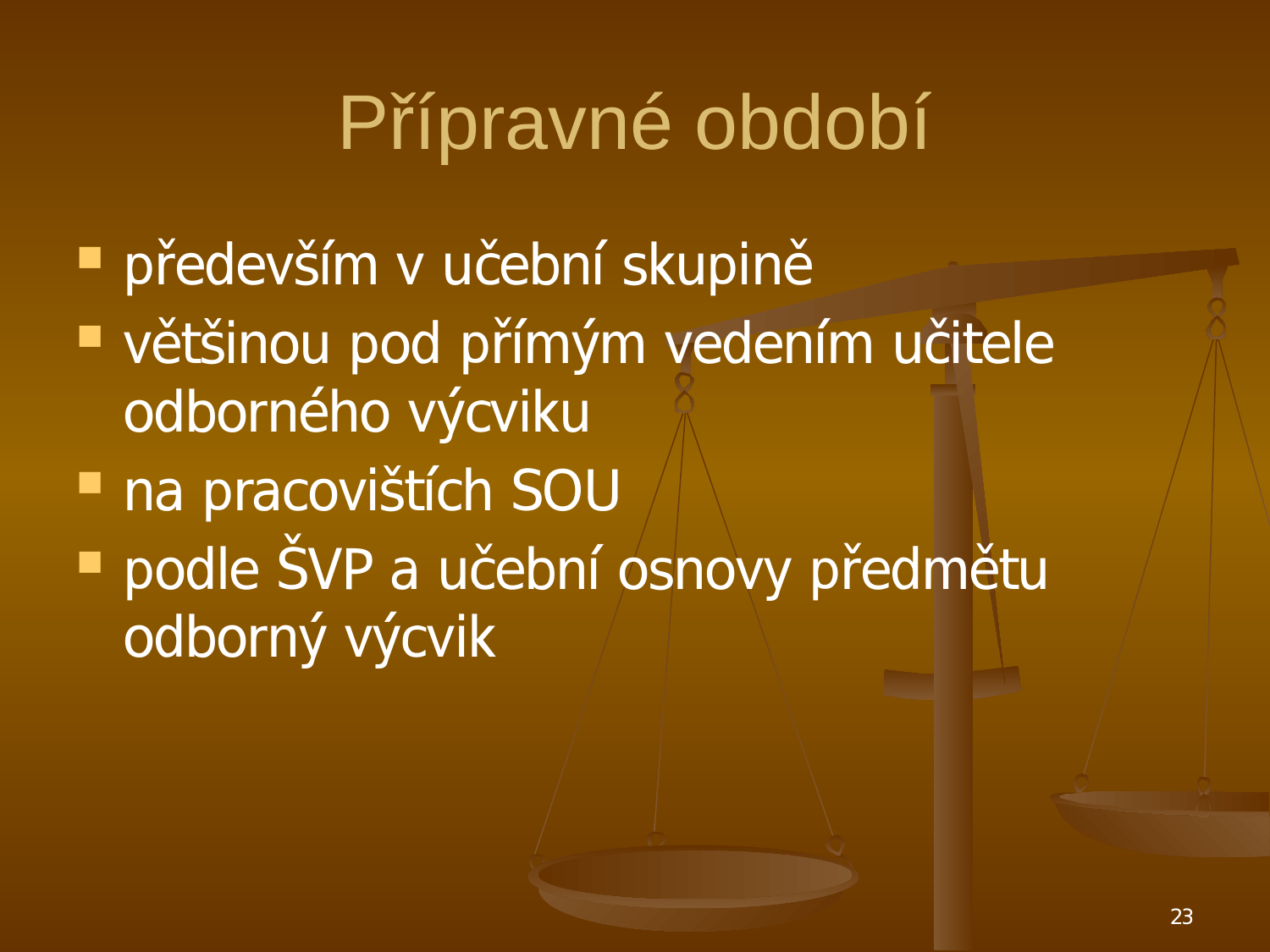

# Přípravné období
především v učební skupině
většinou pod přímým vedením učitele odborného výcviku
na pracovištích SOU
podle ŠVP a učební osnovy předmětu odborný výcvik
23